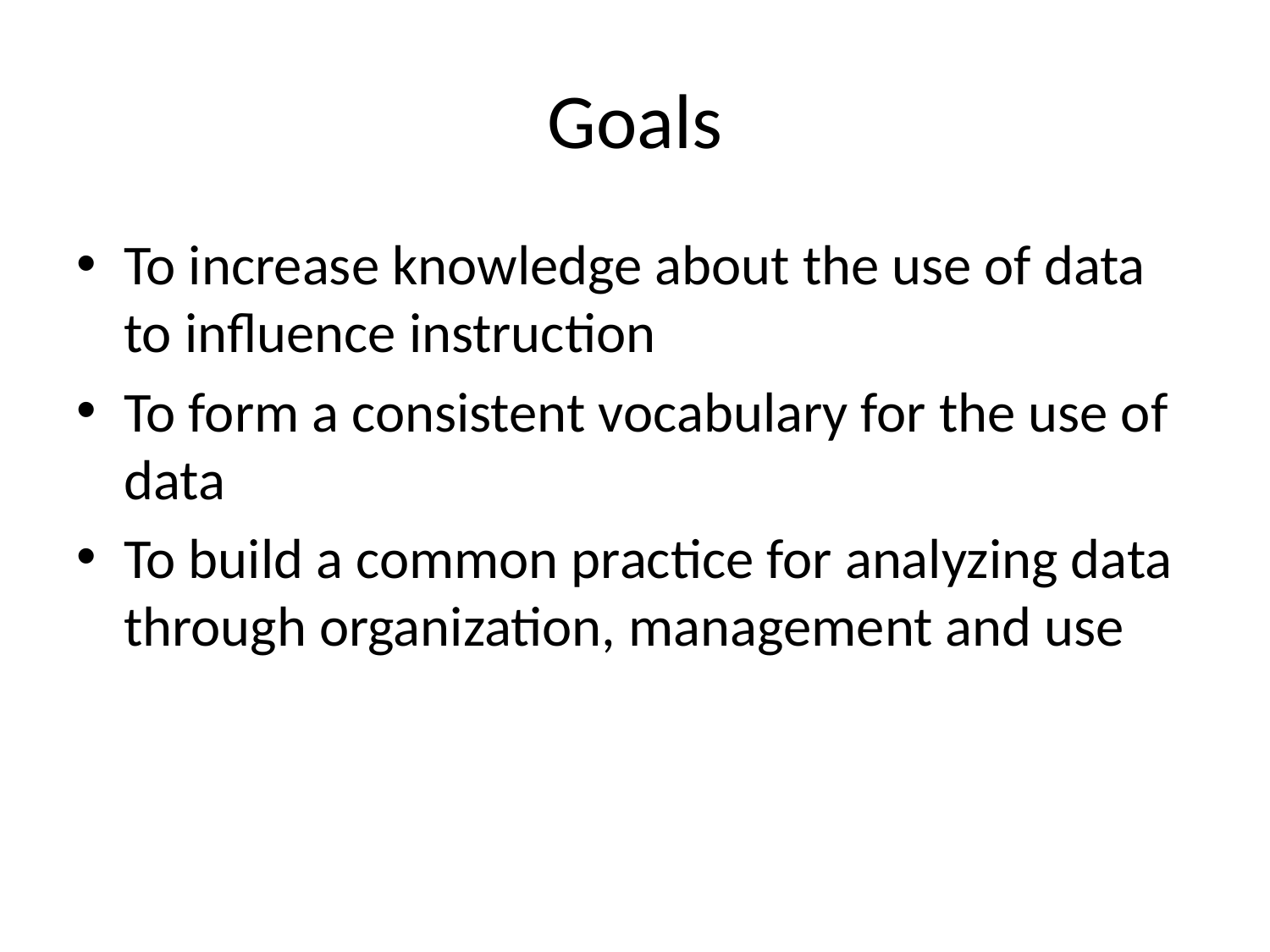

# Goals
To increase knowledge about the use of data to influence instruction
To form a consistent vocabulary for the use of data
To build a common practice for analyzing data through organization, management and use